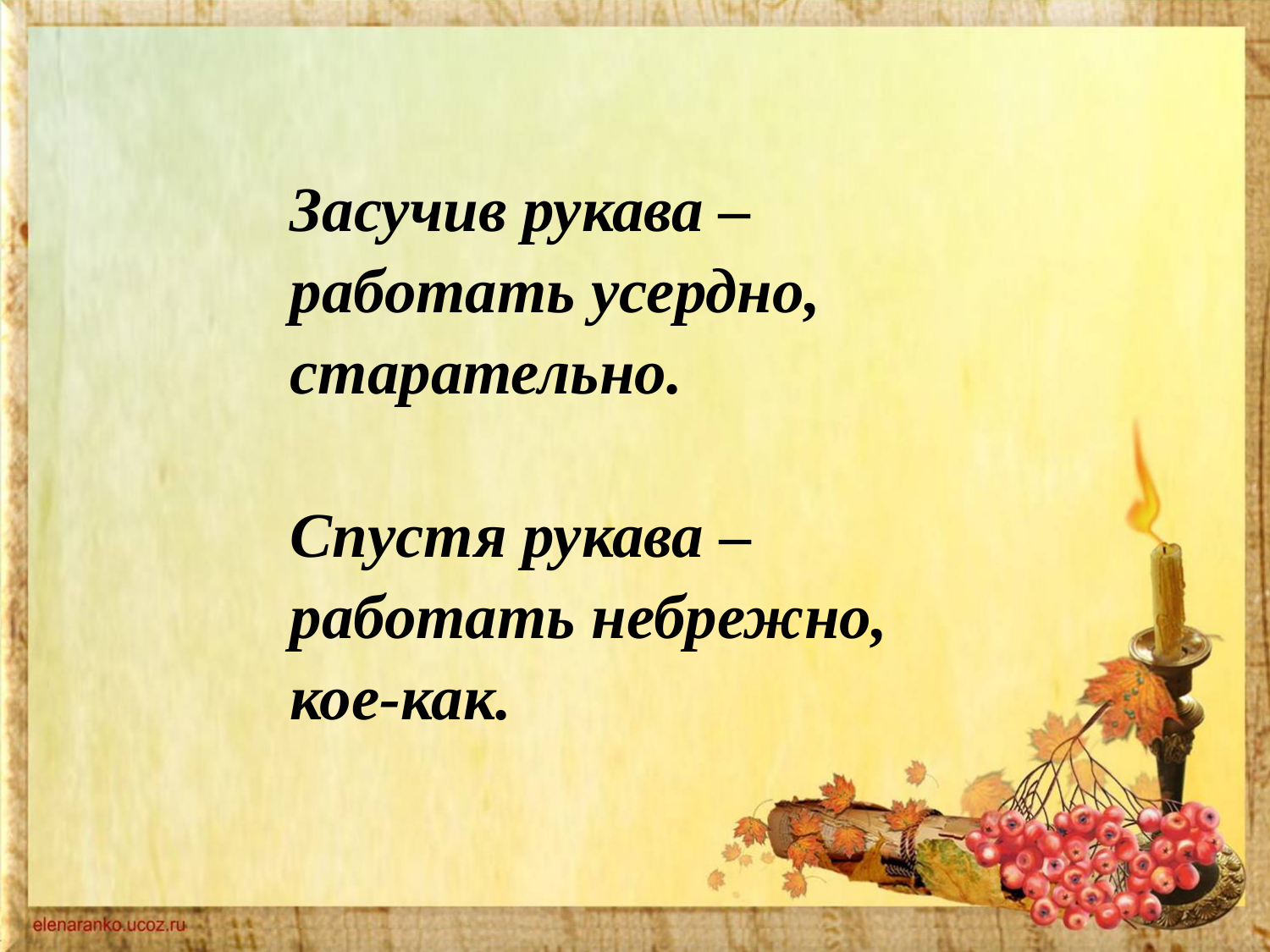

#
Засучив рукава – работать усердно, старательно.

Спустя рукава – работать небрежно, кое-как.